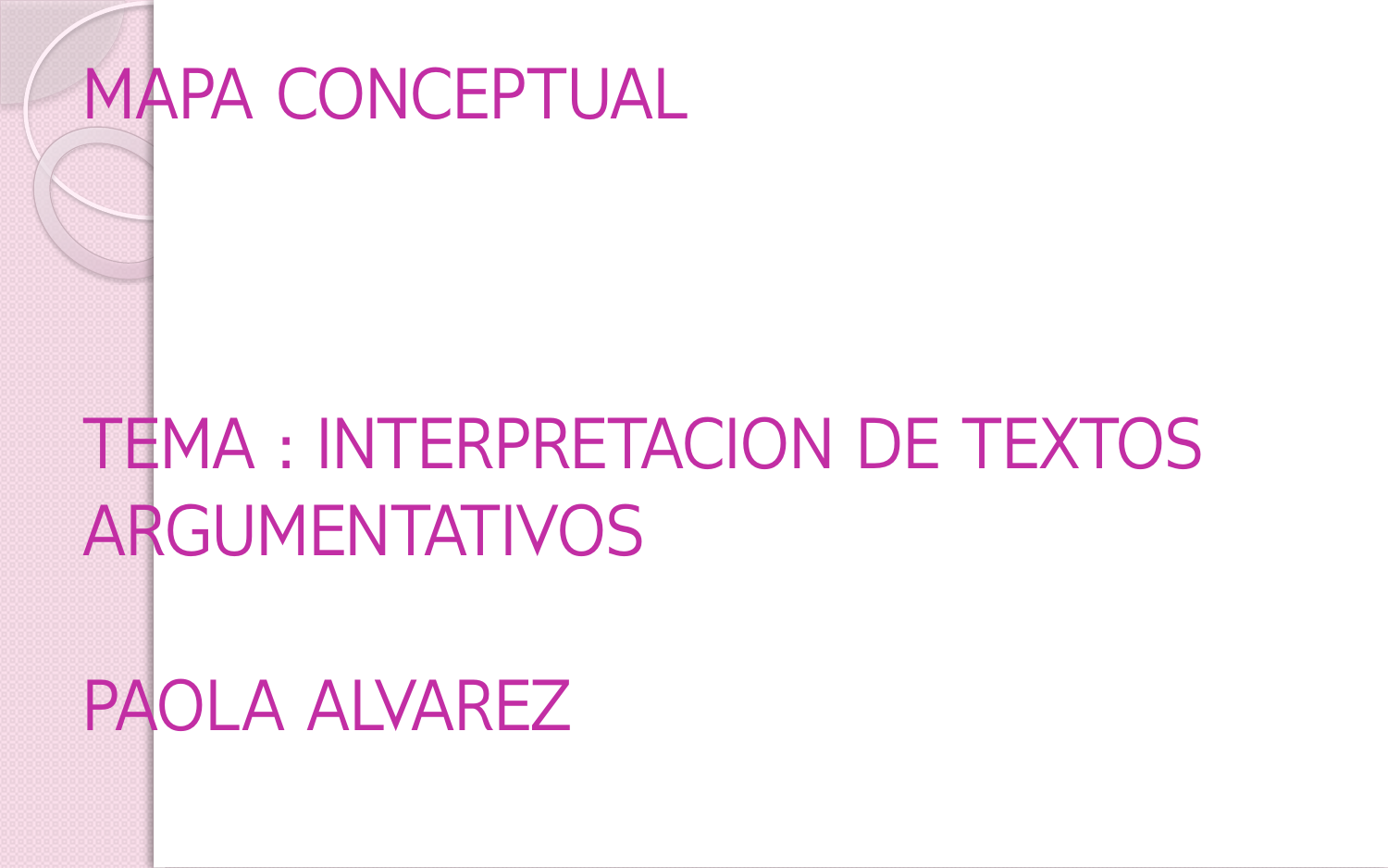

# MAPA CONCEPTUAL TEMA : INTERPRETACION DE TEXTOS ARGUMENTATIVOS PAOLA ALVAREZ